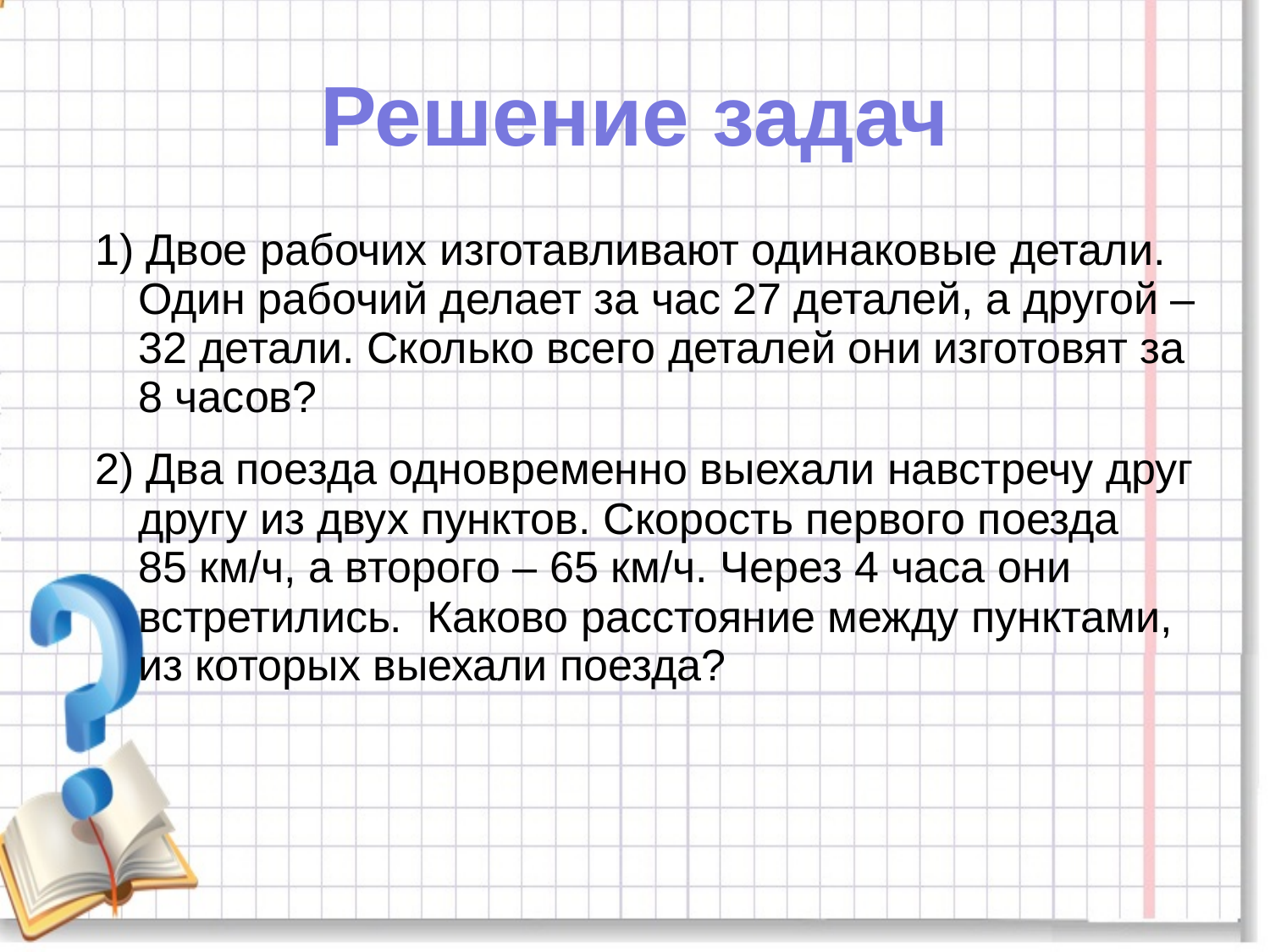

# Решение задач

1) Двое рабочих изготавливают одинаковые детали. Один рабочий делает за час 27 деталей, а другой – 32 детали. Сколько всего деталей они изготовят за 8 часов?
2) Два поезда одновременно выехали навстречу друг другу из двух пунктов. Скорость первого поезда     85 км/ч, а второго – 65 км/ч. Через 4 часа они встретились.  Каково расстояние между пунктами, из которых выехали поезда?